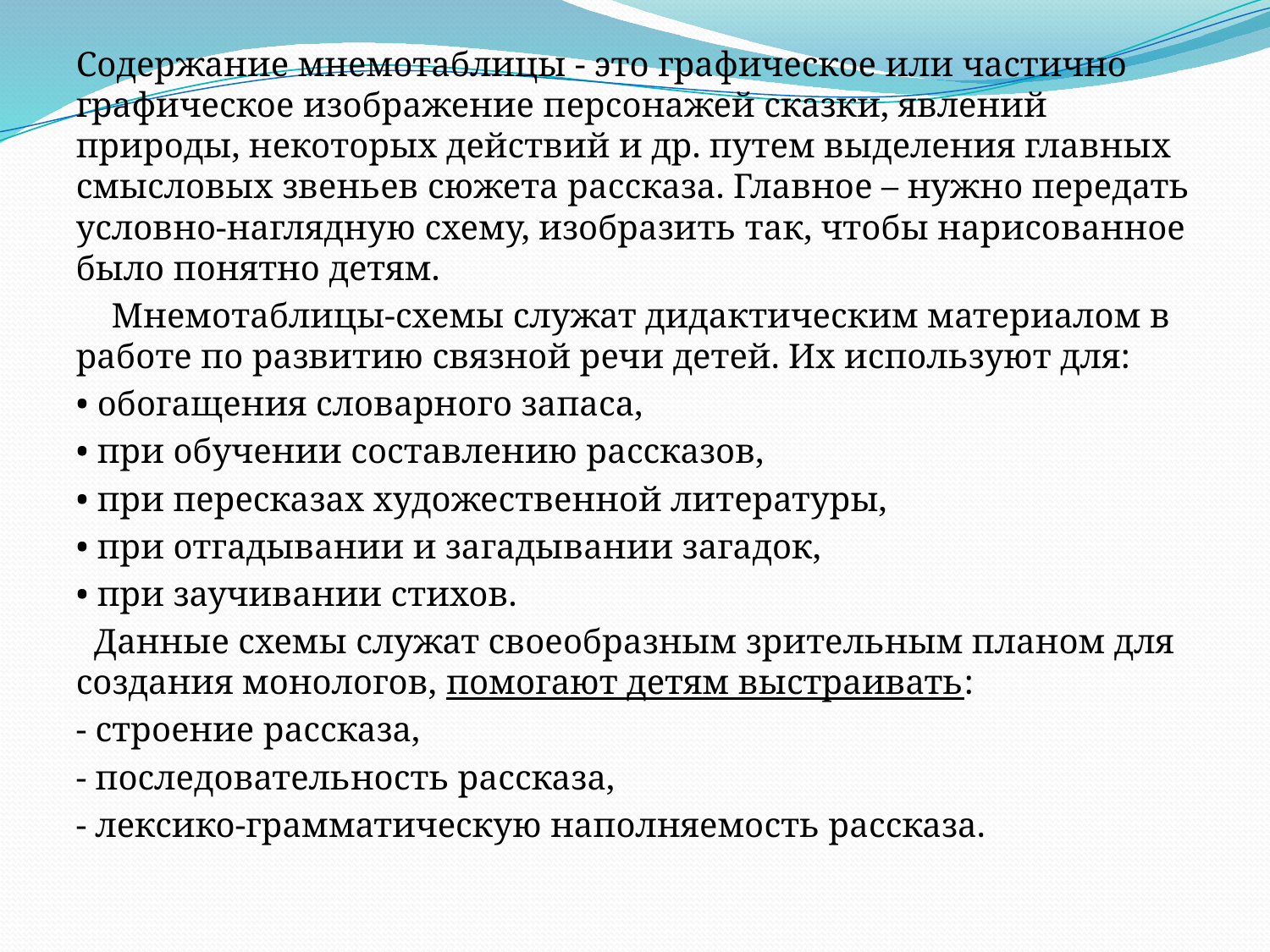

#
Содержание мнемотаблицы - это графическое или частично графическое изображение персонажей сказки, явлений природы, некоторых действий и др. путем выделения главных смысловых звеньев сюжета рассказа. Главное – нужно передать условно-наглядную схему, изобразить так, чтобы нарисованное было понятно детям.
    Мнемотаблицы-схемы служат дидактическим материалом в  работе по развитию связной речи детей. Их используют для:
• обогащения словарного запаса,
• при обучении составлению рассказов,
• при пересказах художественной литературы,
• при отгадывании и загадывании загадок,
• при заучивании стихов.
  Данные схемы служат своеобразным зрительным планом для создания монологов, помогают детям выстраивать:
- строение рассказа,
- последовательность рассказа,
- лексико-грамматическую наполняемость рассказа.